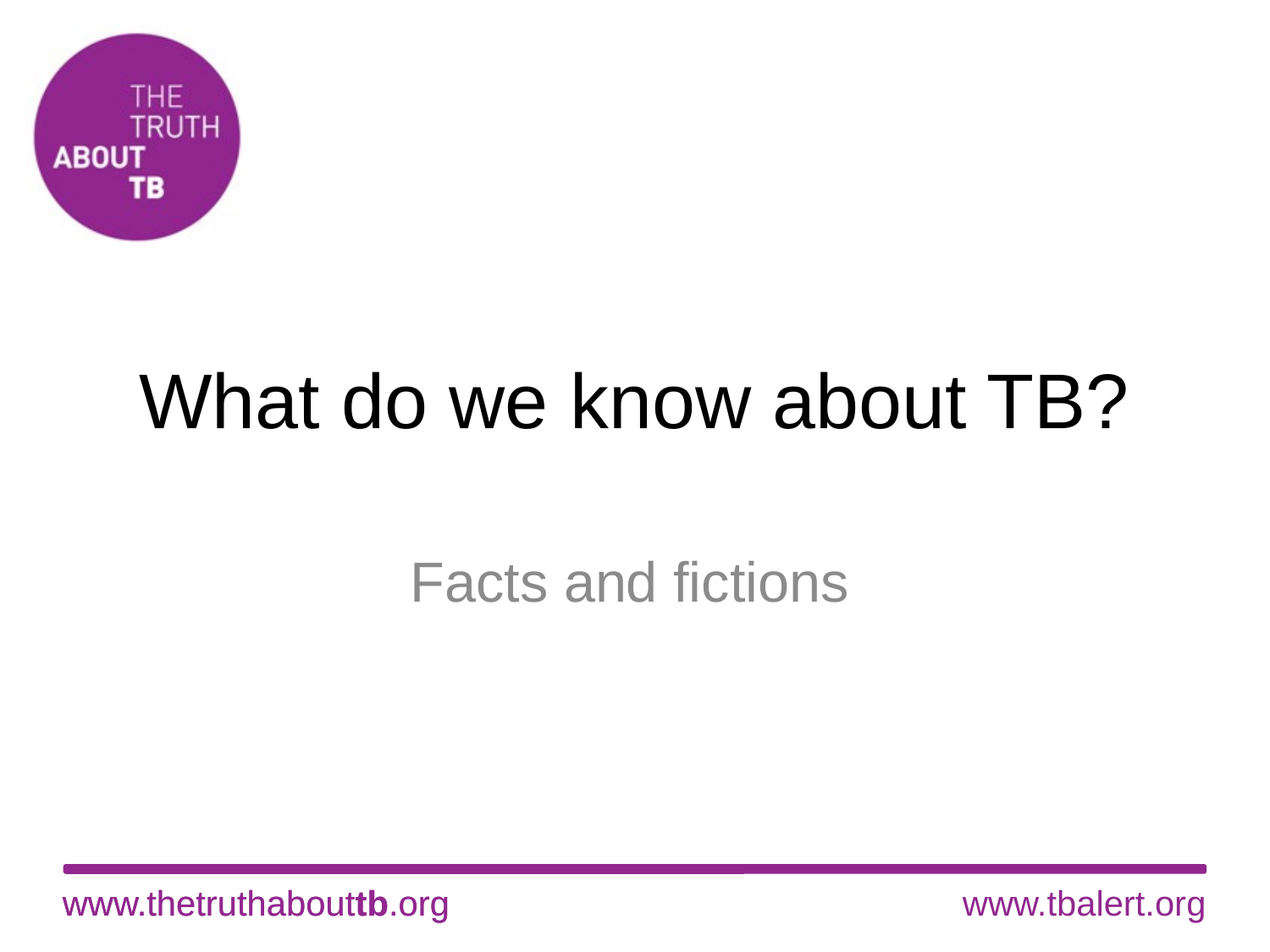

# What do we know about TB?
Facts and fictions